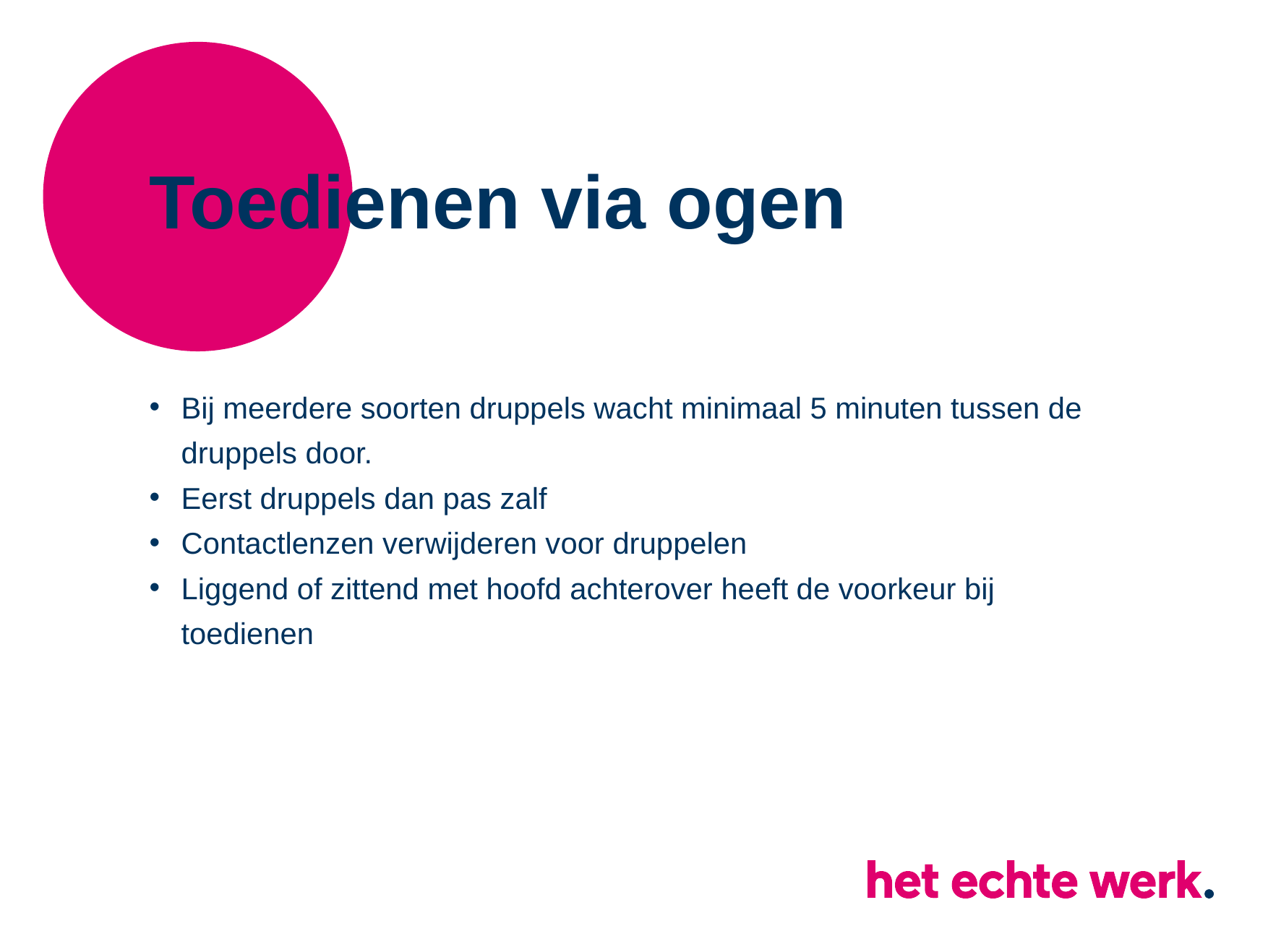

# Toedienen via ogen
Bij meerdere soorten druppels wacht minimaal 5 minuten tussen de druppels door.
Eerst druppels dan pas zalf
Contactlenzen verwijderen voor druppelen
Liggend of zittend met hoofd achterover heeft de voorkeur bij toedienen